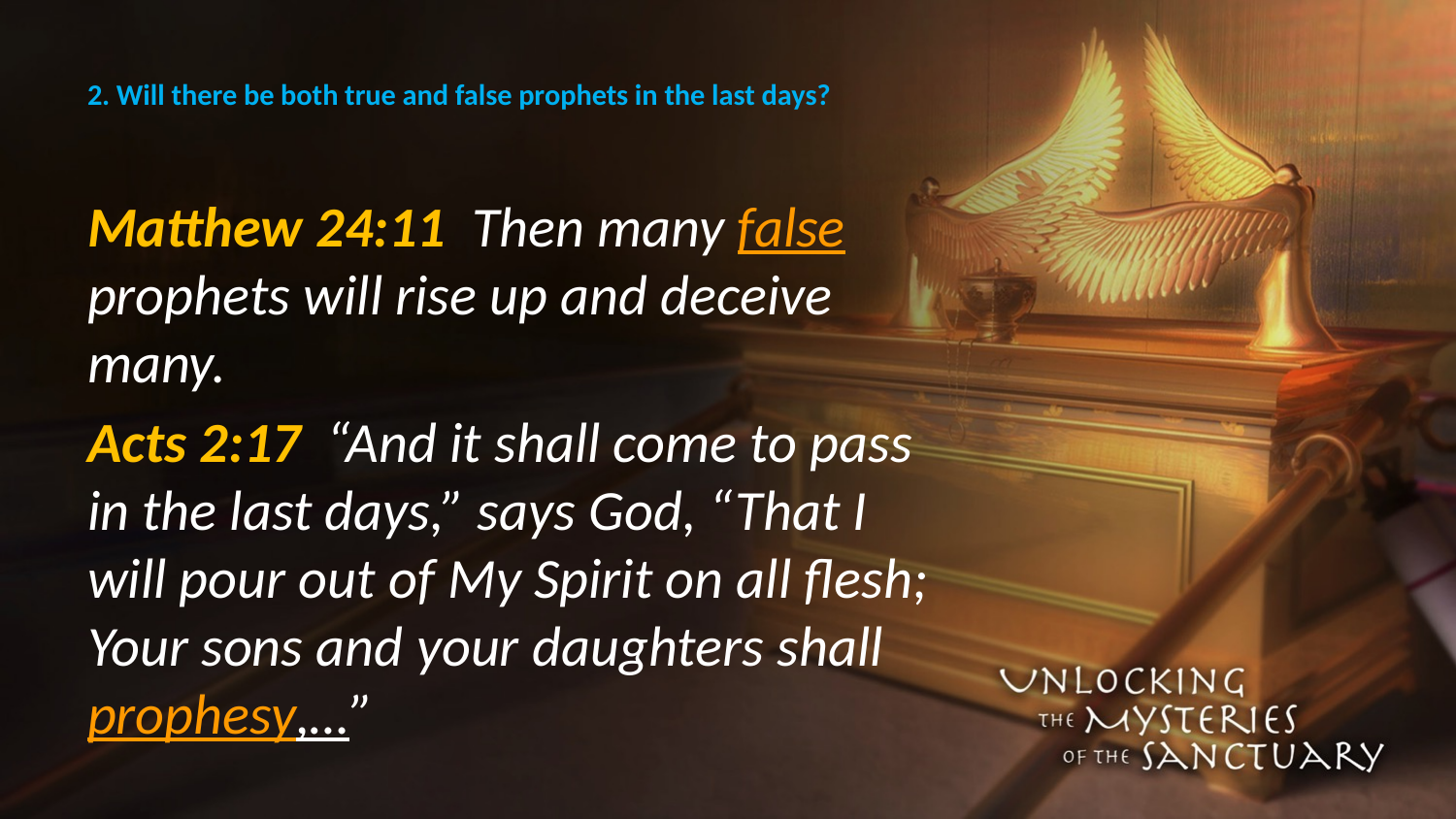

# 2. Will there be both true and false prophets in the last days?
Matthew 24:11  Then many false prophets will rise up and deceive many.
Acts 2:17  “And it shall come to pass in the last days,” says God, “That I will pour out of My Spirit on all flesh; Your sons and your daughters shall prophesy,…”